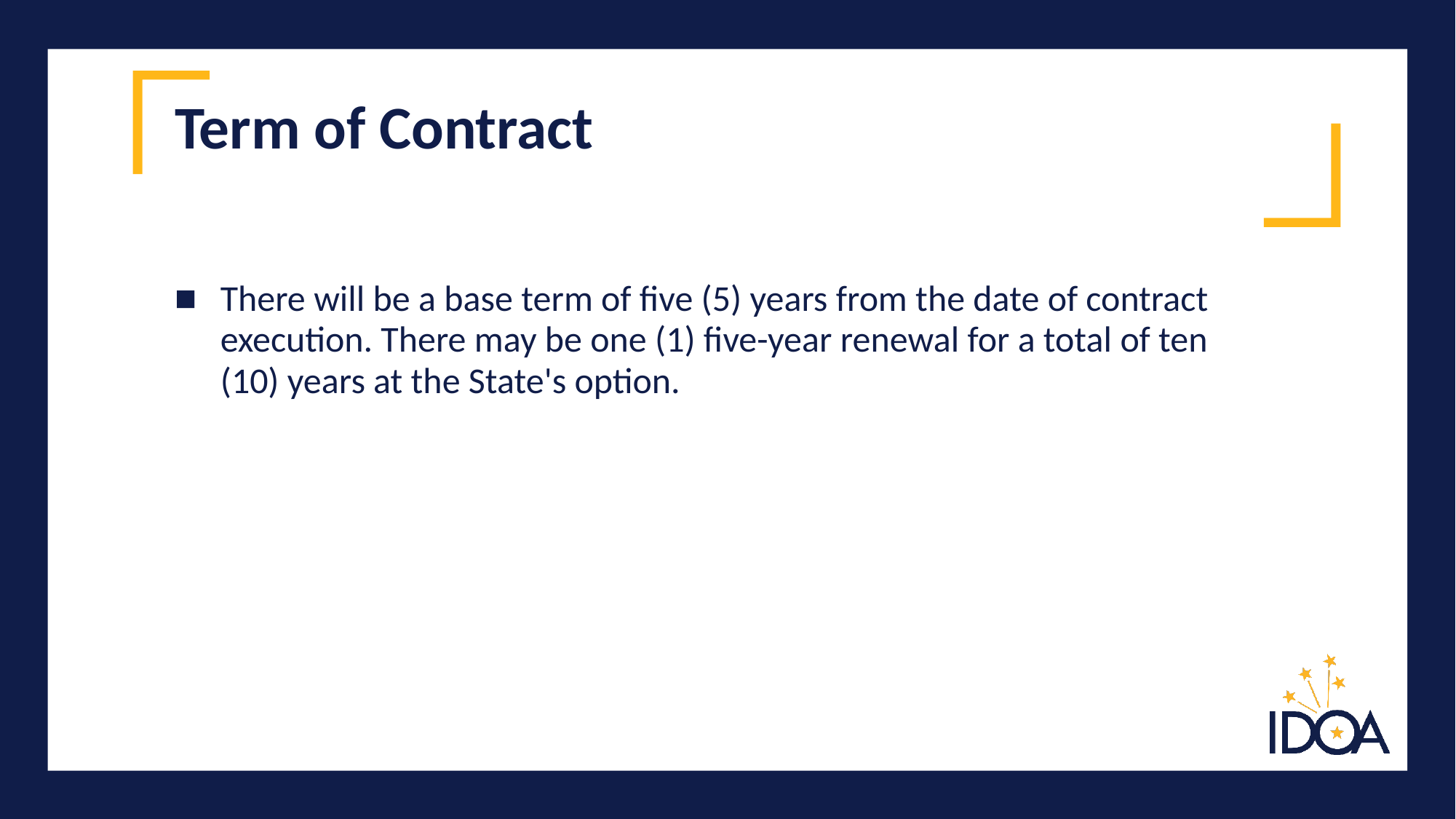

# Term of Contract
There will be a base term of five (5) years from the date of contract execution. There may be one (1) five-year renewal for a total of ten (10) years at the State's option.